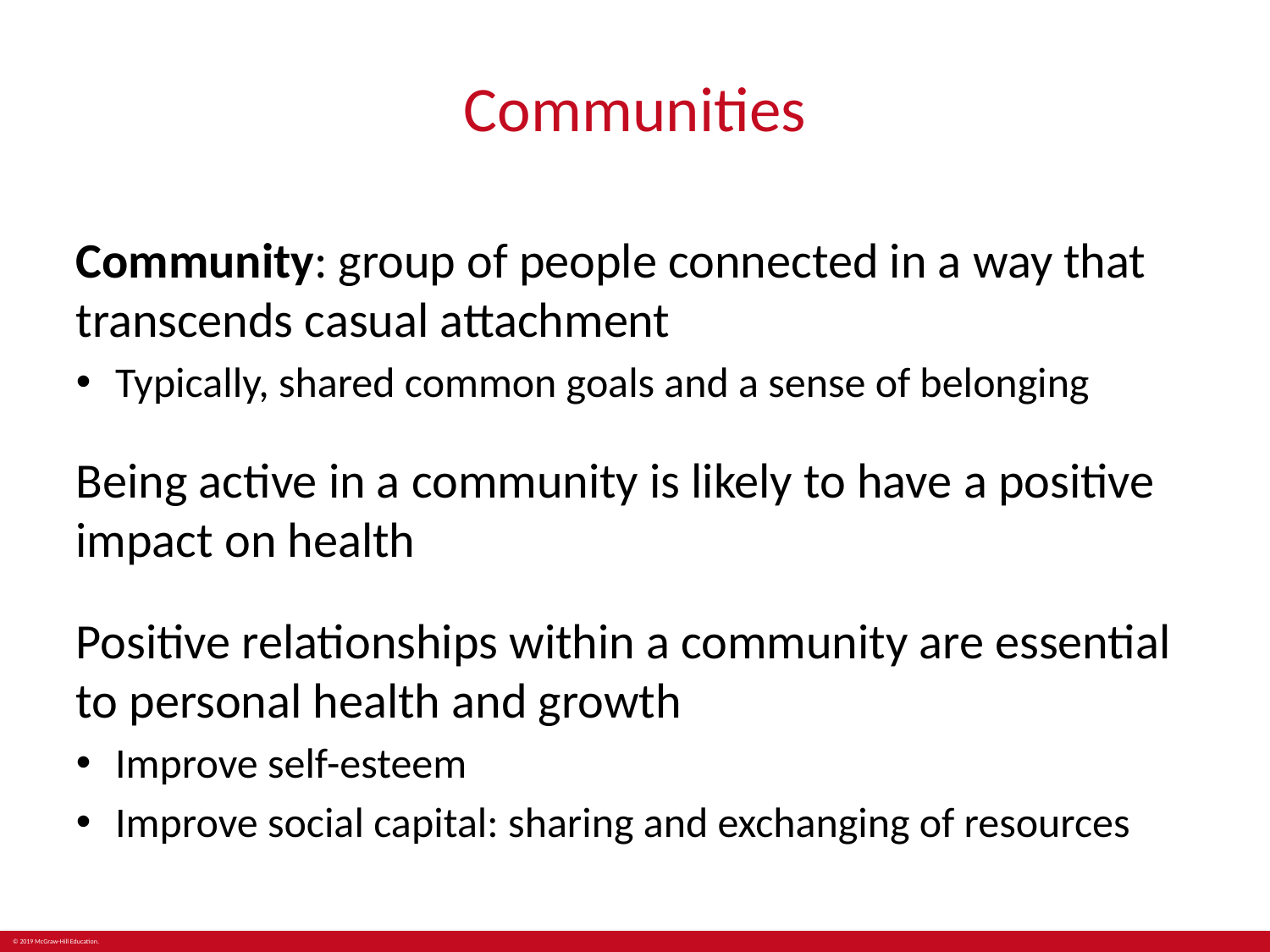

# Communities
Community: group of people connected in a way that transcends casual attachment
Typically, shared common goals and a sense of belonging
Being active in a community is likely to have a positive impact on health
Positive relationships within a community are essential to personal health and growth
Improve self-esteem
Improve social capital: sharing and exchanging of resources